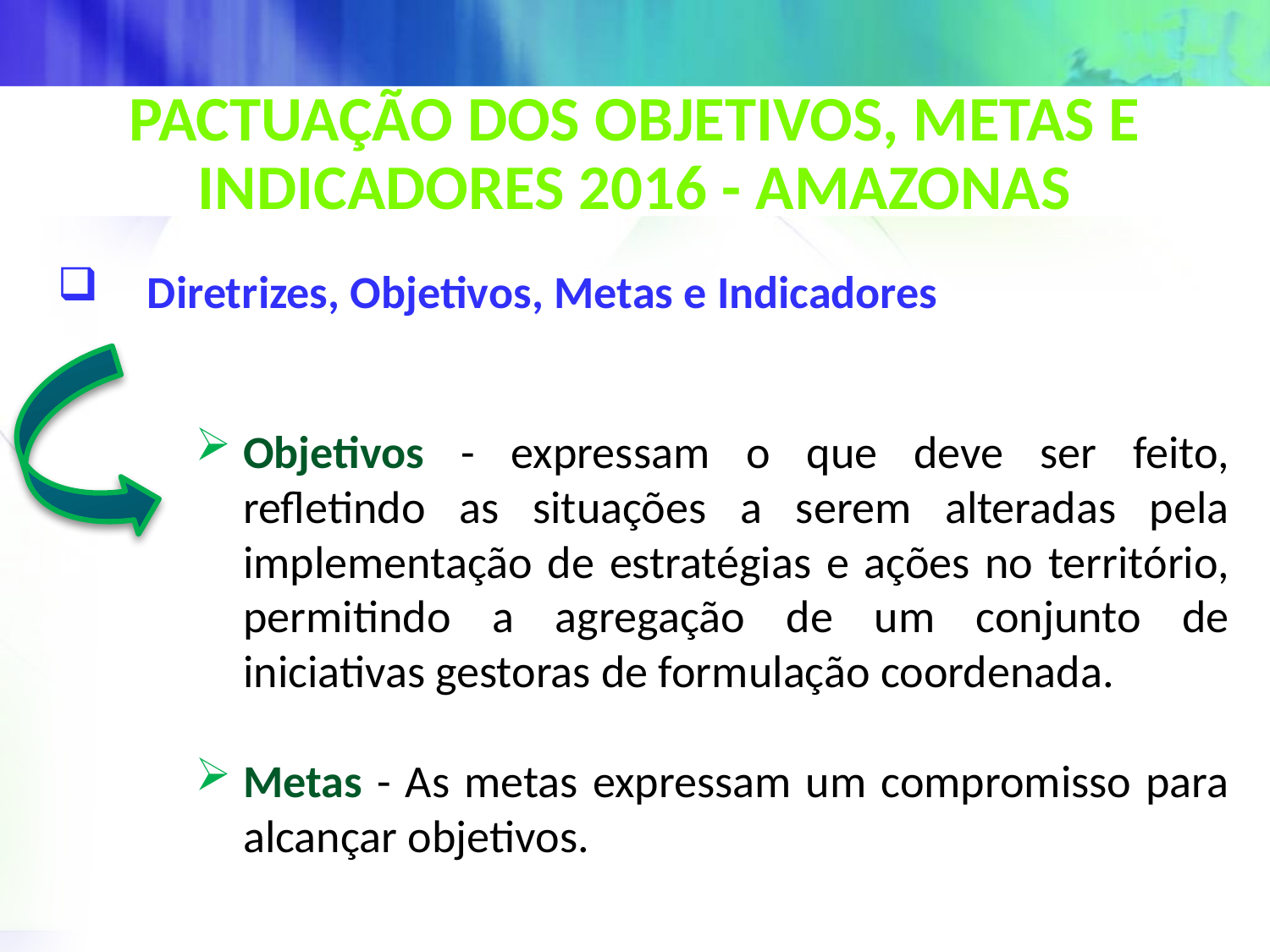

# Pactuação dos Objetivos, Metas e Indicadores 2016 - amazonas
 Diretrizes, Objetivos, Metas e Indicadores

Objetivos - expressam o que deve ser feito, refletindo as situações a serem alteradas pela implementação de estratégias e ações no território, permitindo a agregação de um conjunto de iniciativas gestoras de formulação coordenada.

Metas - As metas expressam um compromisso para alcançar objetivos.